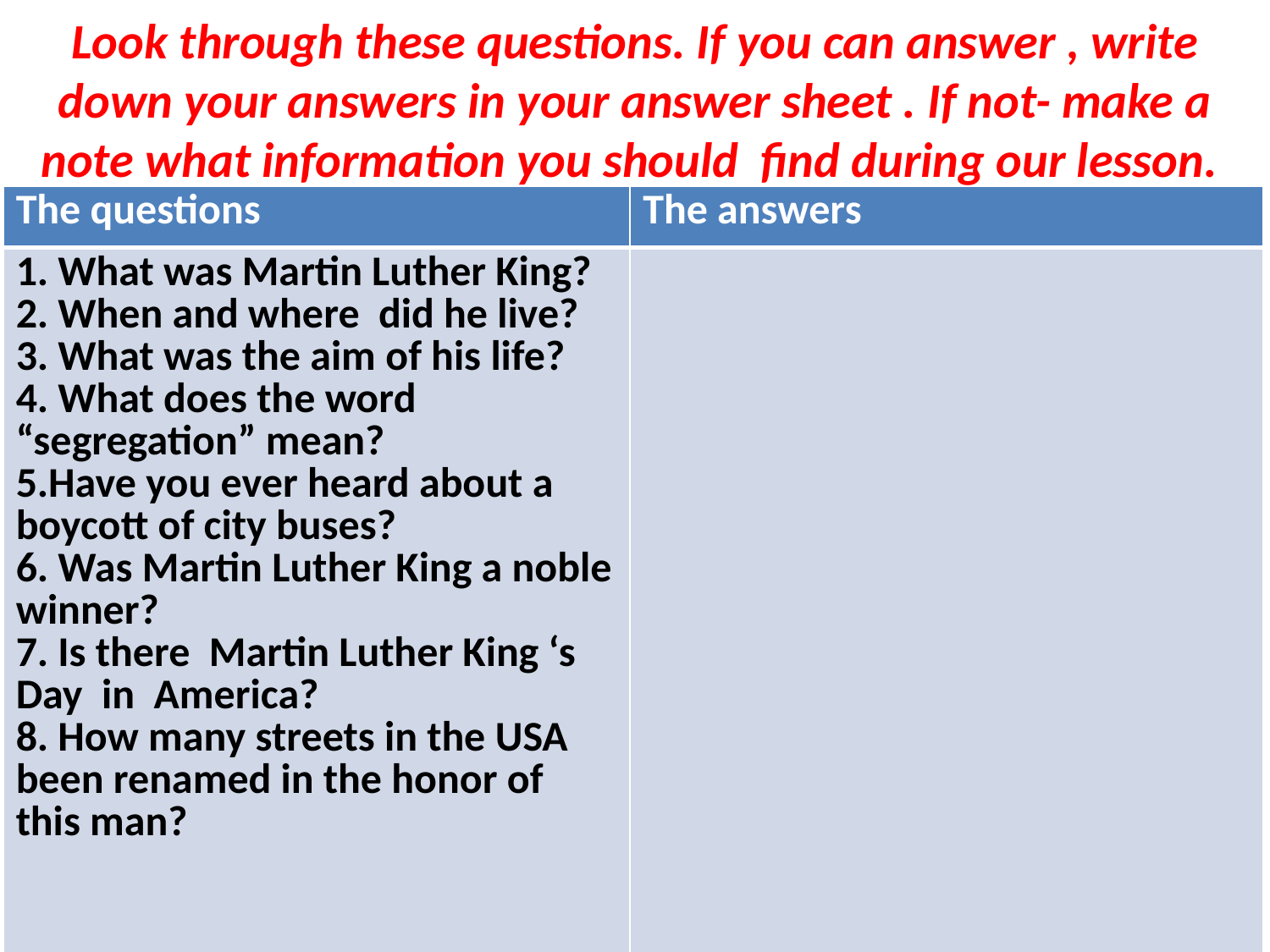

# Look through these questions. If you can answer , write down your answers in your answer sheet . If not- make a note what information you should  find during our lesson.
| The questions | The answers |
| --- | --- |
| 1. What was Martin Luther King? 2. When and where did he live? 3. What was the aim of his life? 4. What does the word “segregation” mean? 5.Have you ever heard about a boycott of city buses? 6. Was Martin Luther King a noble winner? 7. Is there Martin Luther King ‘s Day in America? 8. How many streets in the USA been renamed in the honor of this man? |  |